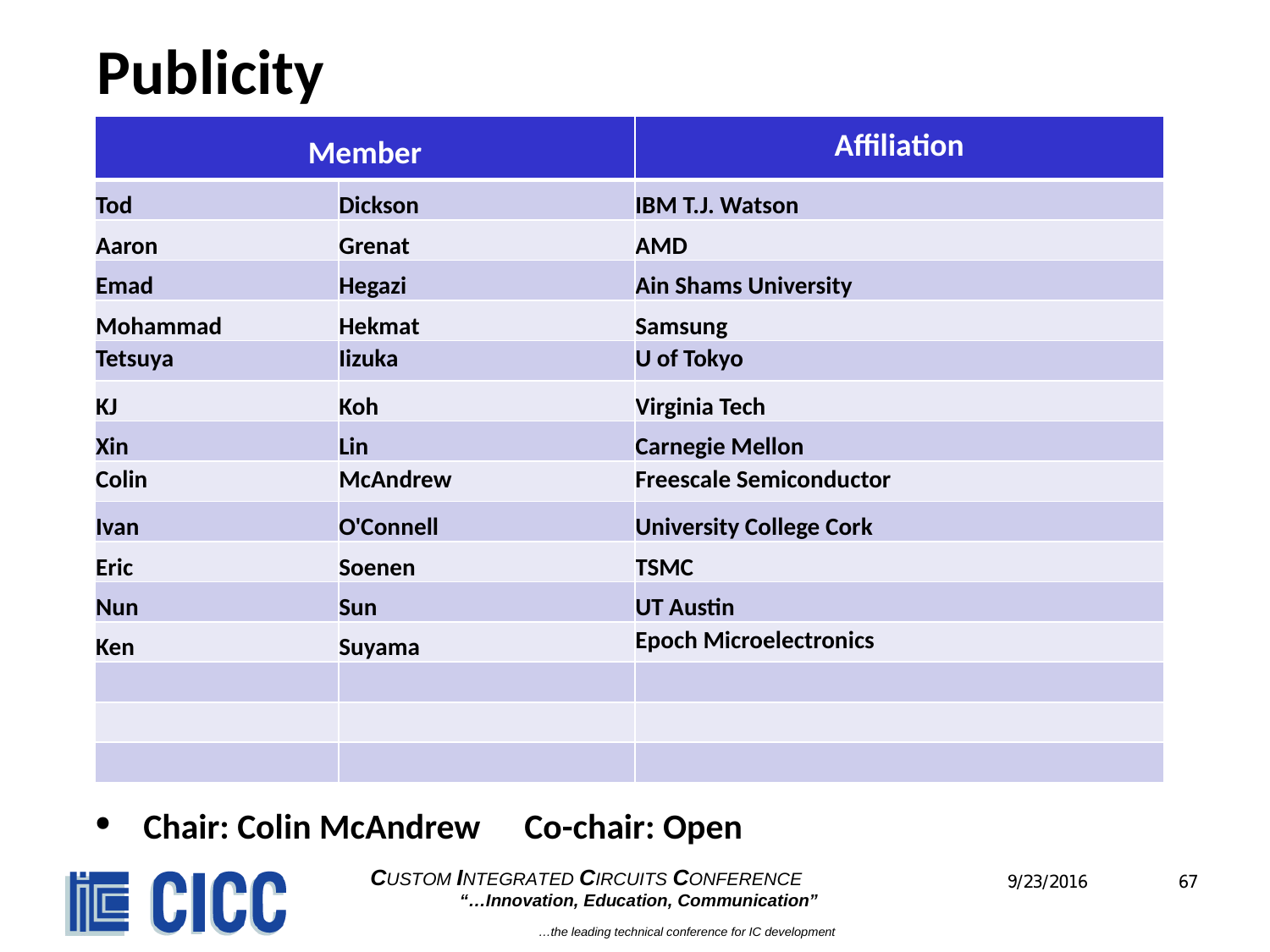

# Publicity
| Member |  | Affiliation |
| --- | --- | --- |
| Tod | Dickson | IBM T.J. Watson |
| Aaron | Grenat | AMD |
| Emad | Hegazi | Ain Shams University |
| Mohammad | Hekmat | Samsung |
| Tetsuya | Iizuka | U of Tokyo |
| KJ | Koh | Virginia Tech |
| Xin | Lin | Carnegie Mellon |
| Colin | McAndrew | Freescale Semiconductor |
| Ivan | O'Connell | University College Cork |
| Eric | Soenen | TSMC |
| Nun | Sun | UT Austin |
| Ken | Suyama | Epoch Microelectronics |
|  |  |  |
|  |  |  |
|  |  |  |
Chair: Colin McAndrew	Co-chair: Open